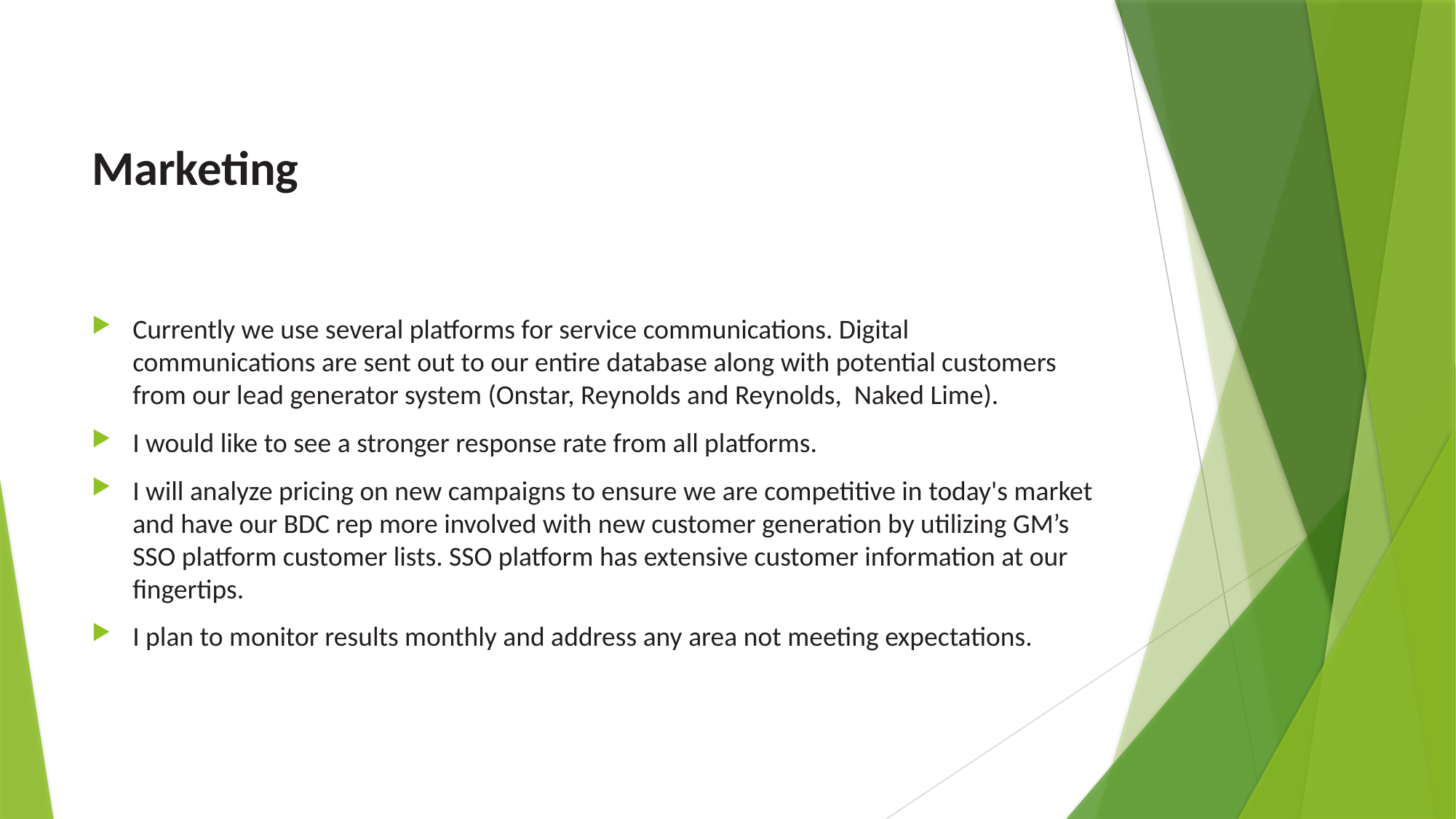

# Marketing

Currently we use several platforms for service communications. Digital communications are sent out to our entire database along with potential customers from our lead generator system (Onstar, Reynolds and Reynolds,  Naked Lime).
I would like to see a stronger response rate from all platforms.
I will analyze pricing on new campaigns to ensure we are competitive in today's market and have our BDC rep more involved with new customer generation by utilizing GM’s SSO platform customer lists. SSO platform has extensive customer information at our fingertips.
I plan to monitor results monthly and address any area not meeting expectations.